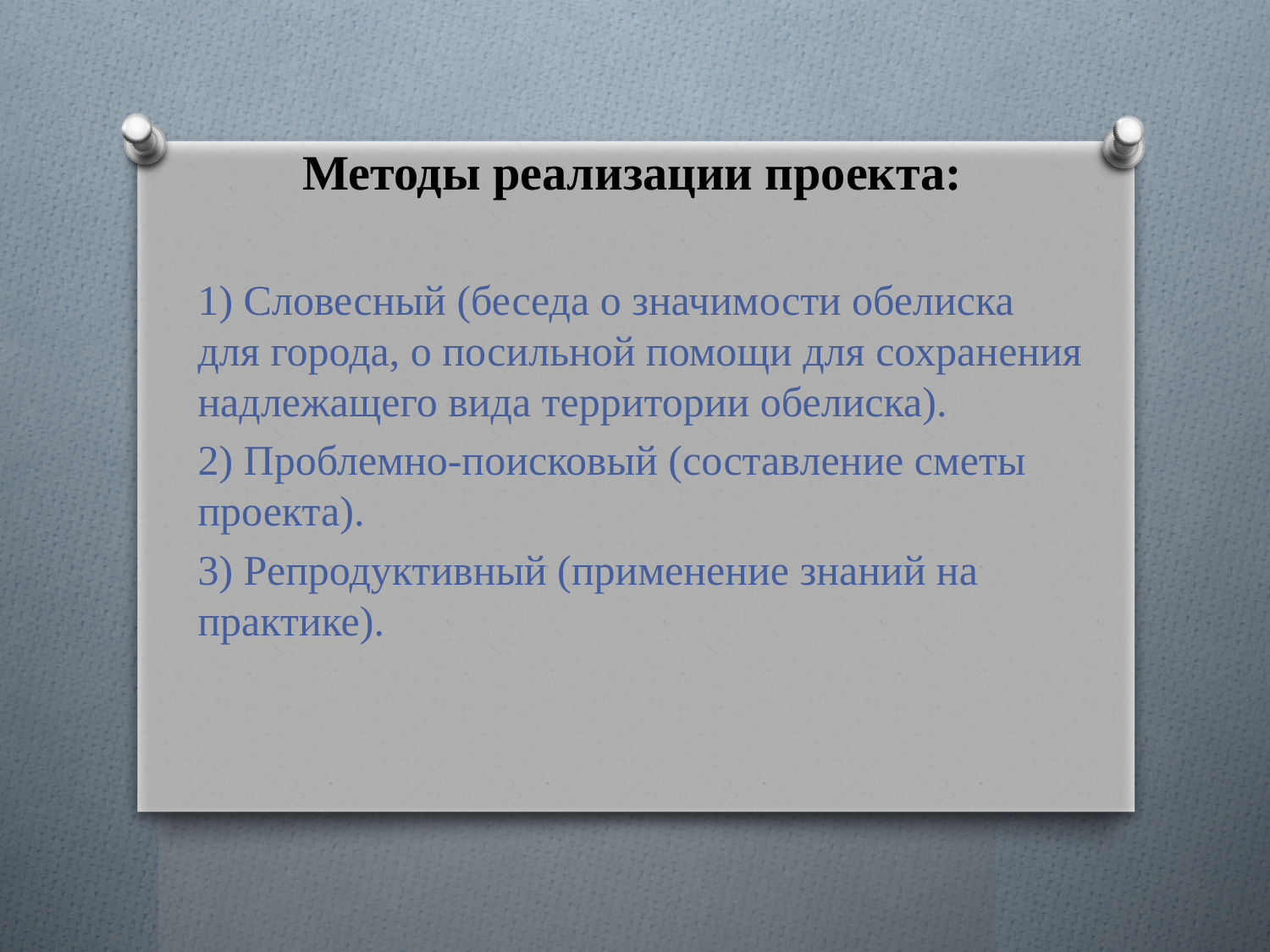

# Методы реализации проекта:
1) Словесный (беседа о значимости обелиска для города, о посильной помощи для сохранения надлежащего вида территории обелиска).
2) Проблемно-поисковый (составление сметы проекта).
3) Репродуктивный (применение знаний на практике).